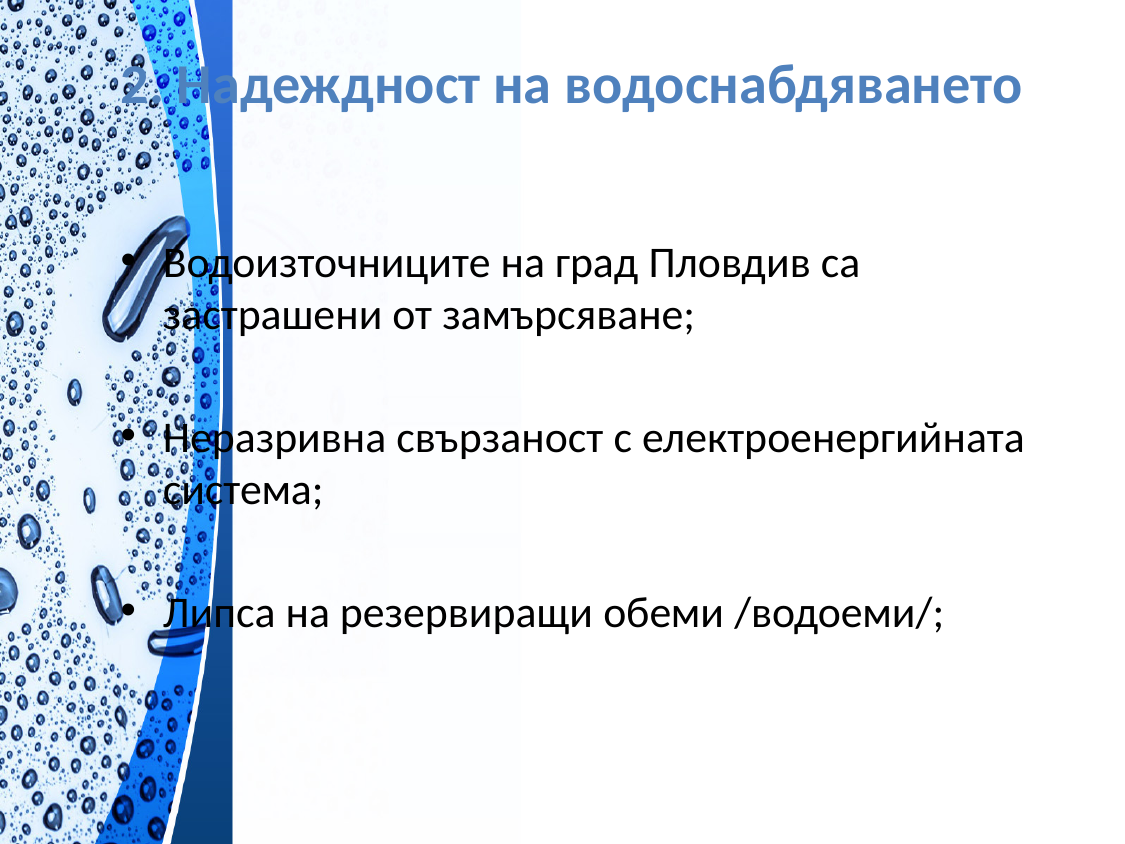

# 2. Надеждност на водоснабдяването
Водоизточниците на град Пловдив са застрашени от замърсяване;

Неразривна свързаност с електроенергийната система;

Липса на резервиращи обеми /водоеми/;